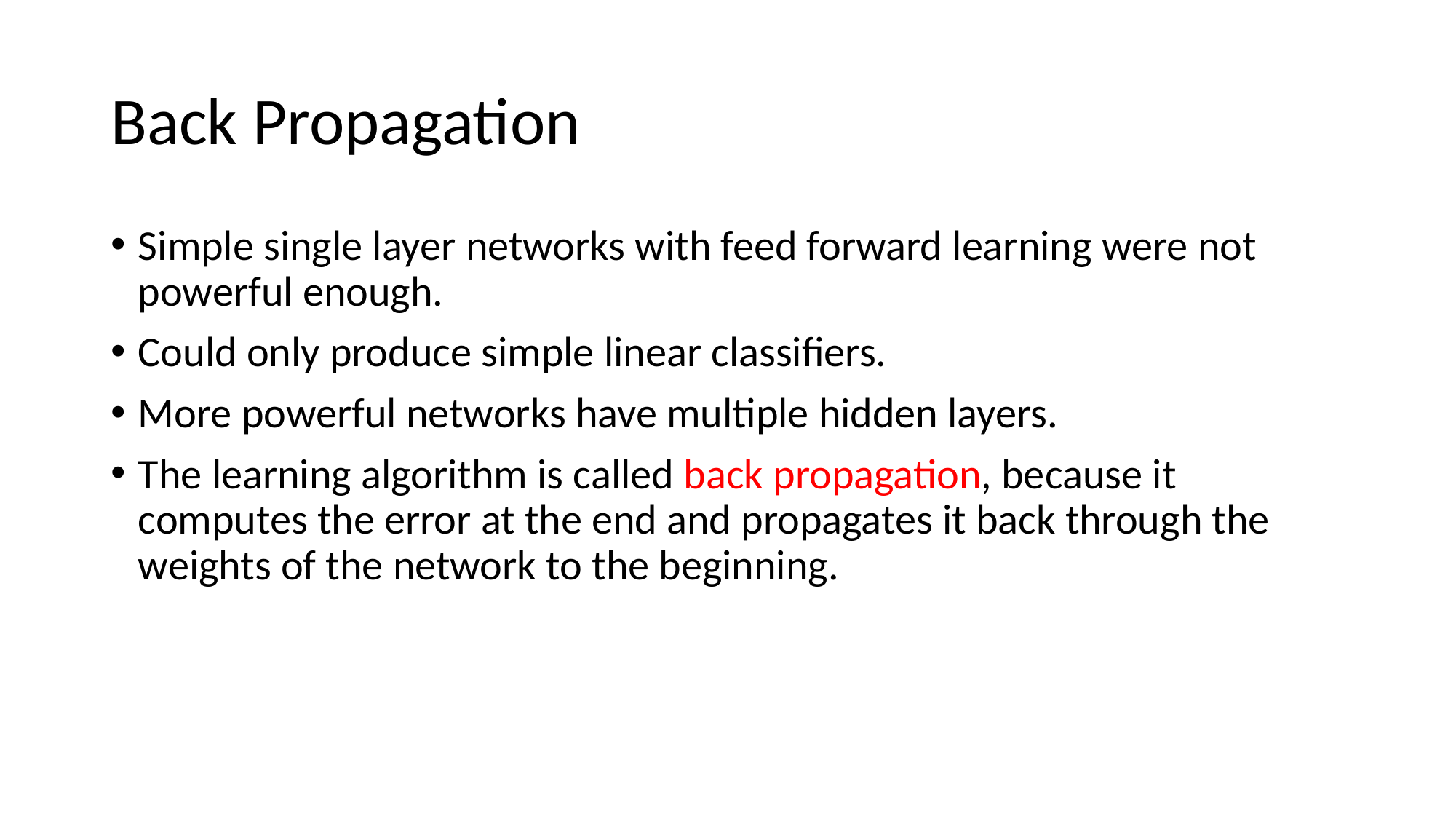

# Back Propagation
Simple single layer networks with feed forward learning were not powerful enough.
Could only produce simple linear classifiers.
More powerful networks have multiple hidden layers.
The learning algorithm is called back propagation, because it computes the error at the end and propagates it back through the weights of the network to the beginning.